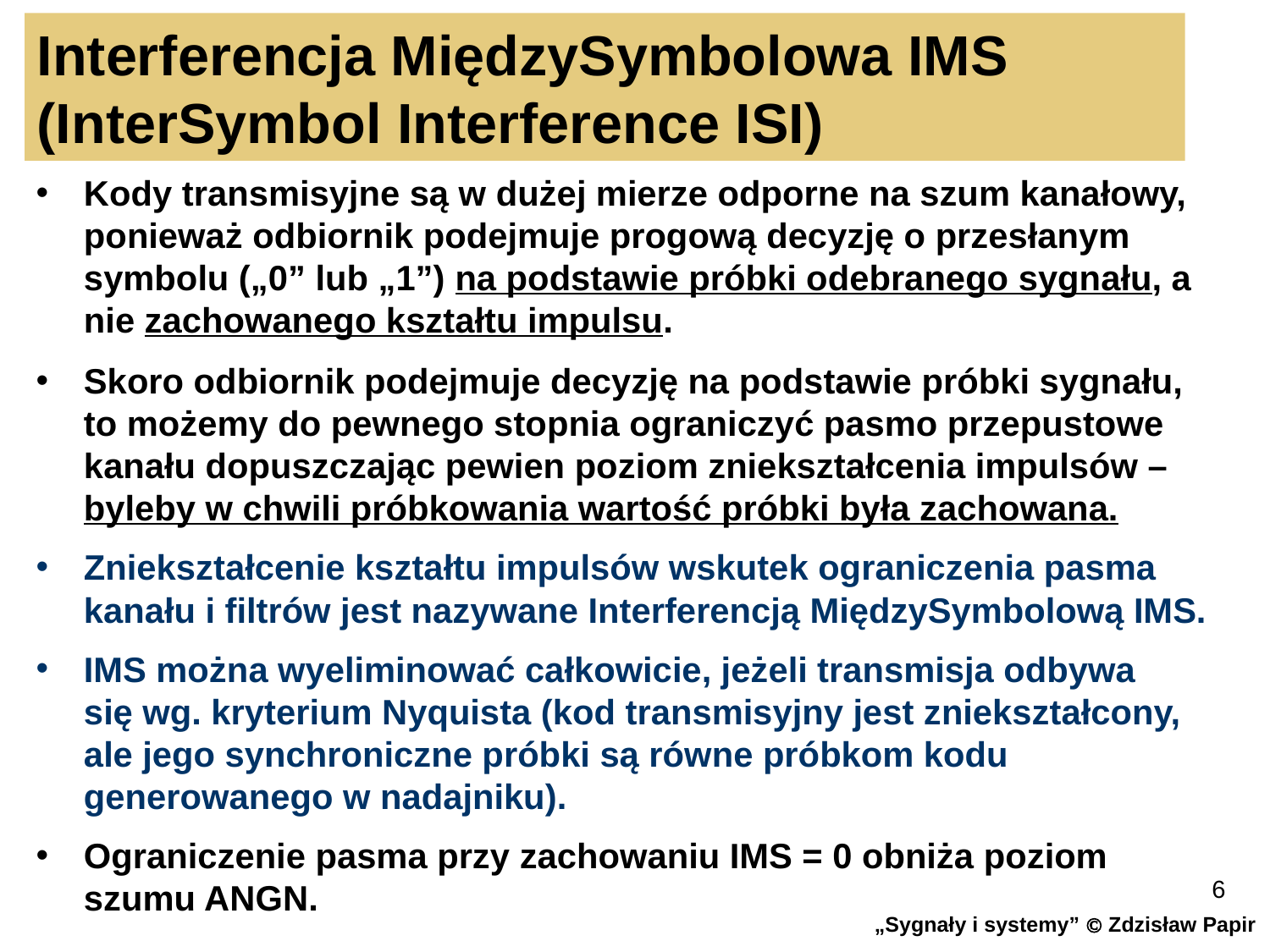

Interferencja MiędzySymbolowa IMS
(InterSymbol Interference ISI)
Kody transmisyjne są w dużej mierze odporne na szum kanałowy, ponieważ odbiornik podejmuje progową decyzję o przesłanym symbolu („0” lub „1”) na podstawie próbki odebranego sygnału, a nie zachowanego kształtu impulsu.
Skoro odbiornik podejmuje decyzję na podstawie próbki sygnału,
to możemy do pewnego stopnia ograniczyć pasmo przepustowe kanału dopuszczając pewien poziom zniekształcenia impulsów –
byleby w chwili próbkowania wartość próbki była zachowana.
Zniekształcenie kształtu impulsów wskutek ograniczenia pasma kanału i filtrów jest nazywane Interferencją MiędzySymbolową IMS.
IMS można wyeliminować całkowicie, jeżeli transmisja odbywa się wg. kryterium Nyquista (kod transmisyjny jest zniekształcony, ale jego synchroniczne próbki są równe próbkom kodu generowanego w nadajniku).
Ograniczenie pasma przy zachowaniu IMS = 0 obniża poziom szumu ANGN.
6
„Sygnały i systemy” © Zdzisław Papir